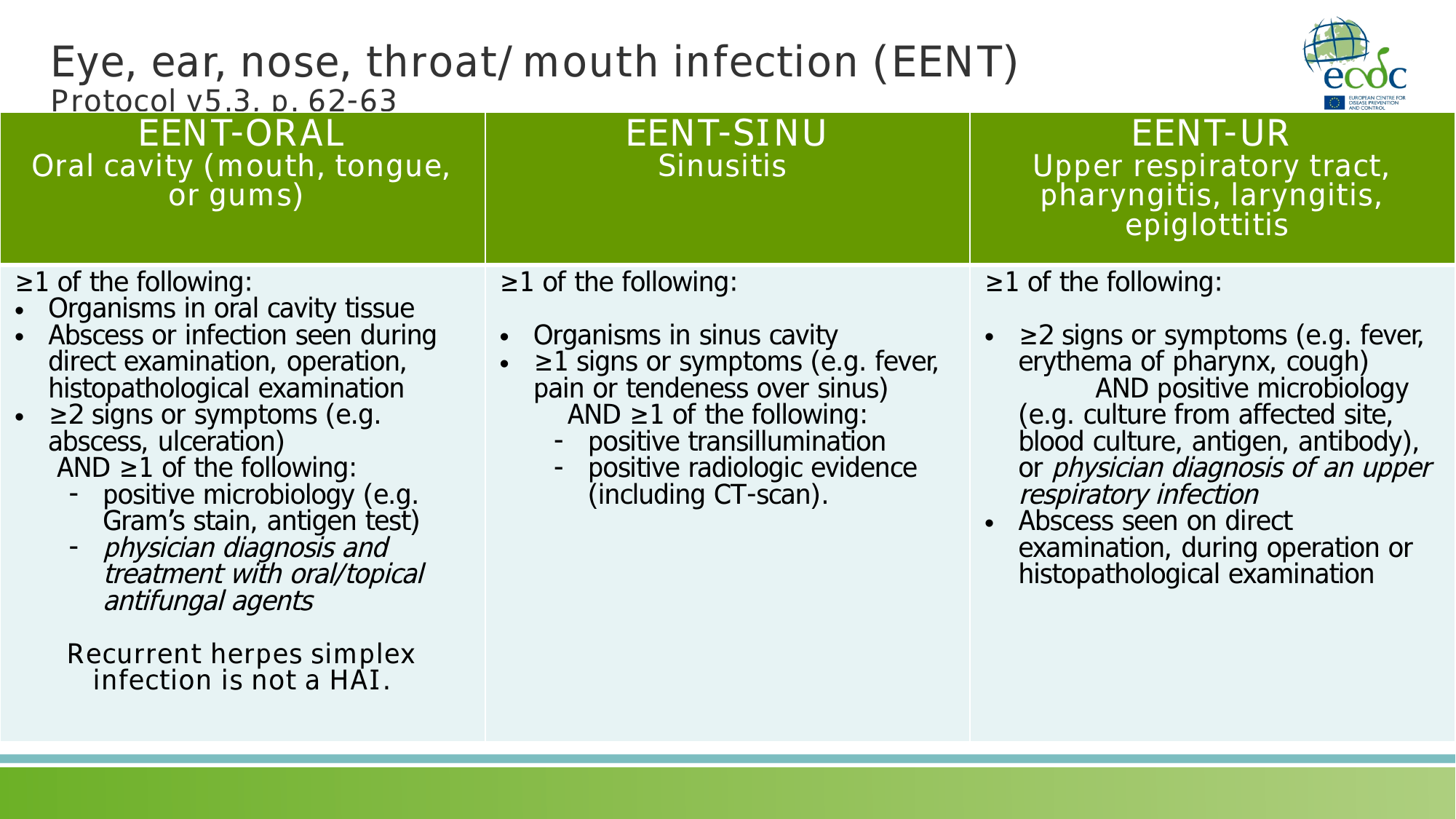

Eye, ear, nose, throat/mouth infection (EENT)
Protocol v5.3, p. 62-63
| EENT-ORAL Oral cavity (mouth, tongue, or gums) | EENT-SINU Sinusitis | EENT-UR Upper respiratory tract, pharyngitis, laryngitis, epiglottitis |
| --- | --- | --- |
| ≥1 of the following: Organisms in oral cavity tissue Abscess or infection seen during direct examination, operation, histopathological examination ≥2 signs or symptoms (e.g. abscess, ulceration) AND ≥1 of the following: positive microbiology (e.g. Gram’s stain, antigen test) physician diagnosis and treatment with oral/topical antifungal agents Recurrent herpes simplex infection is not a HAI. | ≥1 of the following: Organisms in sinus cavity ≥1 signs or symptoms (e.g. fever, pain or tendeness over sinus) AND ≥1 of the following: positive transillumination positive radiologic evidence (including CT-scan). | ≥1 of the following: ≥2 signs or symptoms (e.g. fever, erythema of pharynx, cough) AND positive microbiology (e.g. culture from affected site, blood culture, antigen, antibody), or physician diagnosis of an upper respiratory infection Abscess seen on direct examination, during operation or histopathological examination |